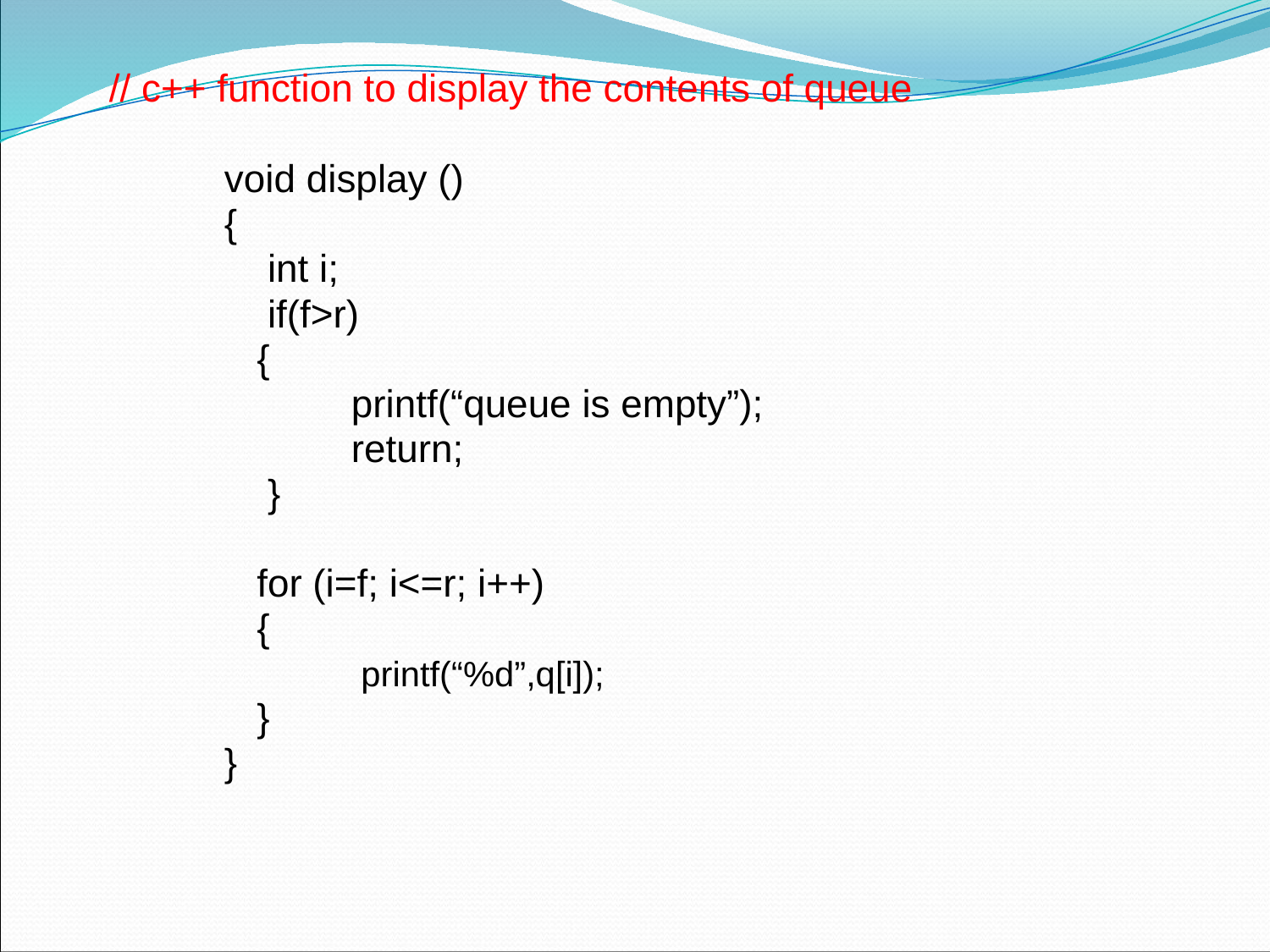

// c++ function to display the contents of queue

	void display ()
	{
	    int i;
	    if(f>r)
	   {
	      	printf(“queue is empty”);
	    	return;
	    }

	   for (i=f; i<=r; i++)
	   {
	    	 printf(“%d”,q[i]);
	   }
	}